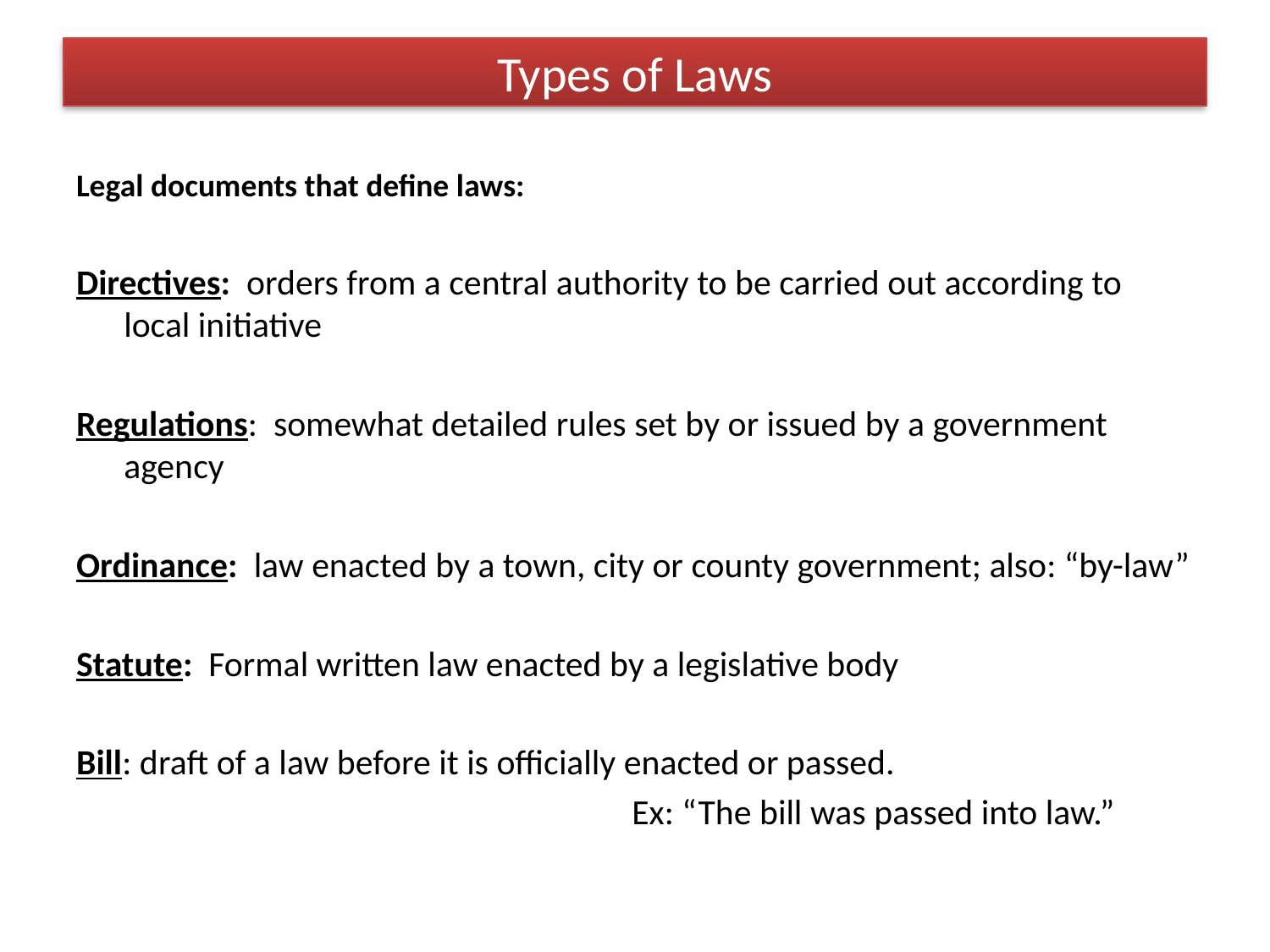

# Types of Laws
Legal documents that define laws:

Directives:  orders from a central authority to be carried out according to local initiative

Regulations:  somewhat detailed rules set by or issued by a government agency

Ordinance:  law enacted by a town, city or county government; also: “by-law”

Statute:  Formal written law enacted by a legislative body

Bill: draft of a law before it is officially enacted or passed.
					Ex: “The bill was passed into law.”